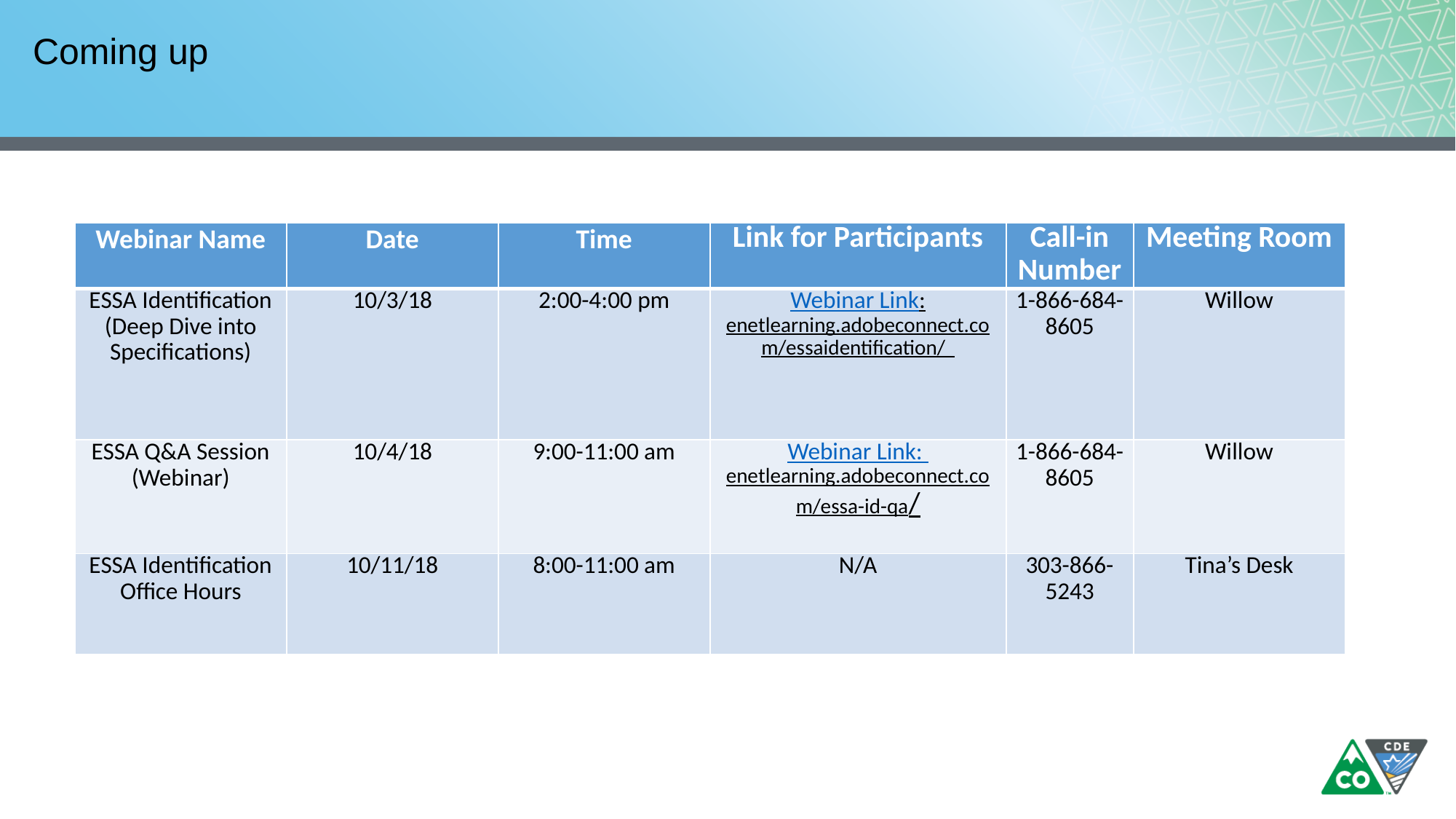

# Coming up
| Webinar Name | Date | Time | Link for Participants | Call-in Number | Meeting Room |
| --- | --- | --- | --- | --- | --- |
| ESSA Identification (Deep Dive into Specifications) | 10/3/18 | 2:00-4:00 pm | Webinar Link: enetlearning.adobeconnect.com/essaidentification/ | 1-866-684-8605 | Willow |
| ESSA Q&A Session (Webinar) | 10/4/18 | 9:00-11:00 am | Webinar Link: enetlearning.adobeconnect.com/essa-id-qa/ | 1-866-684-8605 | Willow |
| ESSA Identification Office Hours | 10/11/18 | 8:00-11:00 am | N/A | 303-866-5243 | Tina’s Desk |